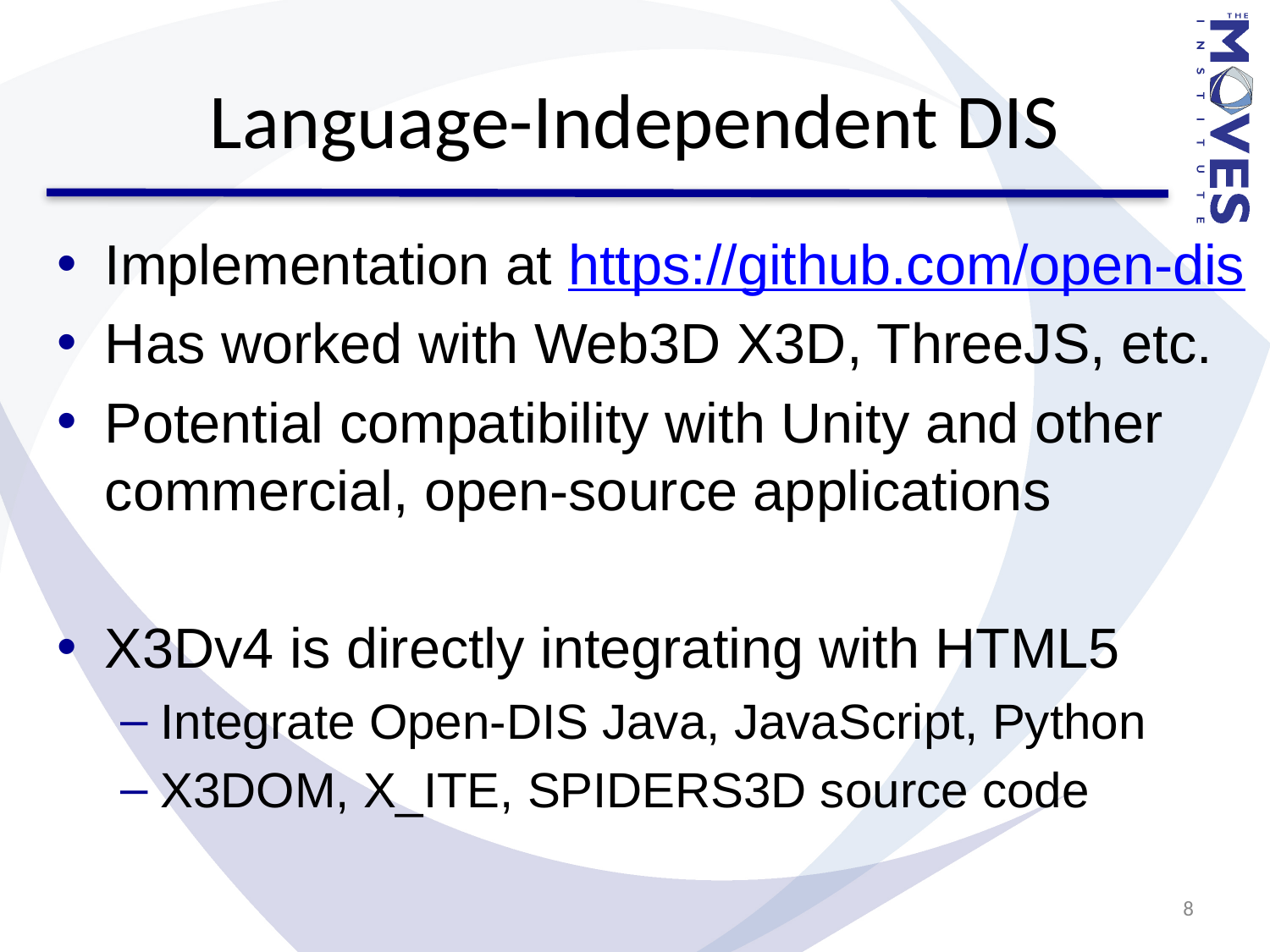

# Language-Independent DIS
Implementation at https://github.com/open-dis
Has worked with Web3D X3D, ThreeJS, etc.
Potential compatibility with Unity and other commercial, open-source applications

X3Dv4 is directly integrating with HTML5
Integrate Open-DIS Java, JavaScript, Python
X3DOM, X_ITE, SPIDERS3D source code
8